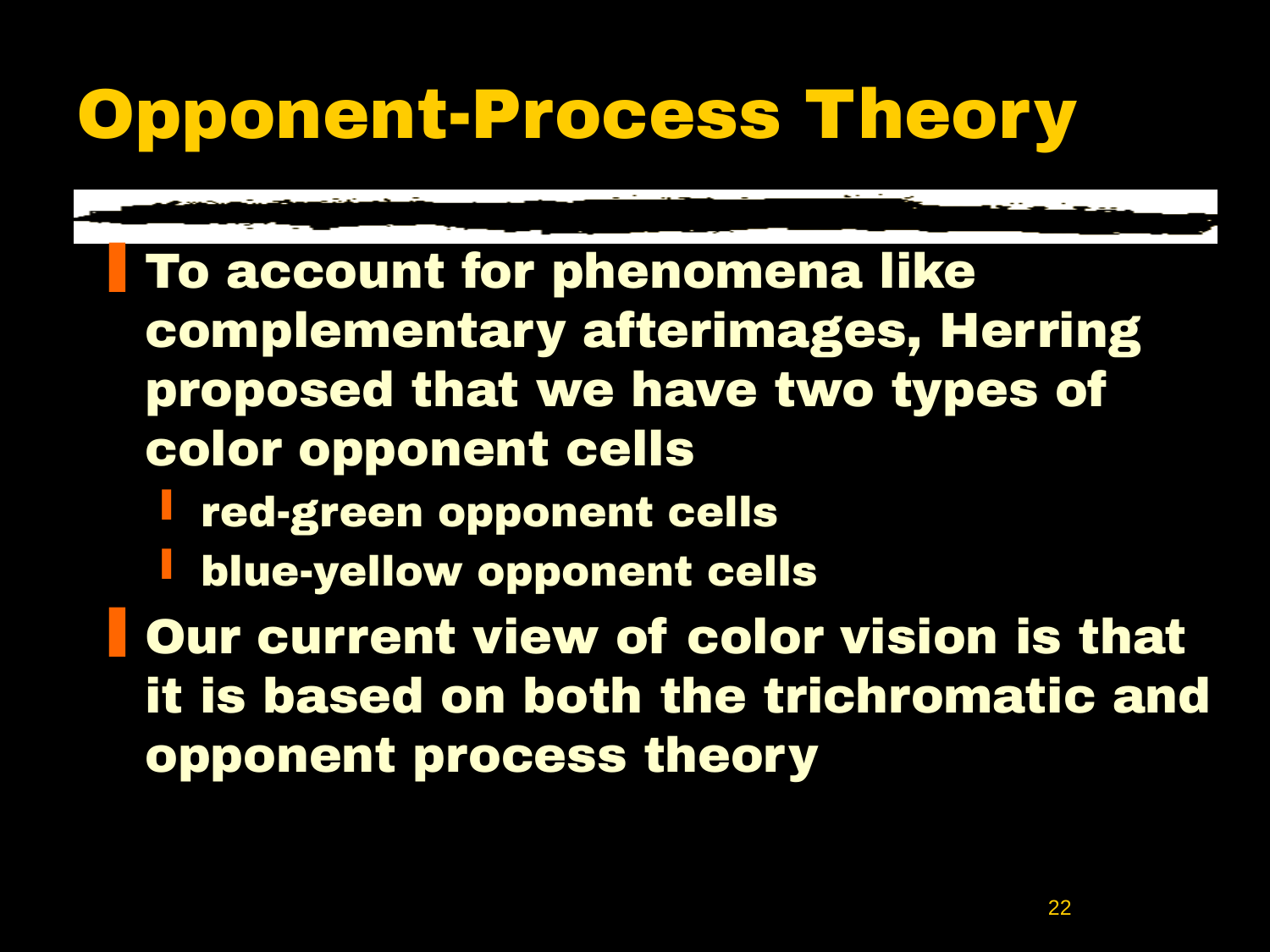

# Opponent-Process Theory
To account for phenomena like complementary afterimages, Herring proposed that we have two types of color opponent cells
red-green opponent cells
blue-yellow opponent cells
Our current view of color vision is that it is based on both the trichromatic and opponent process theory